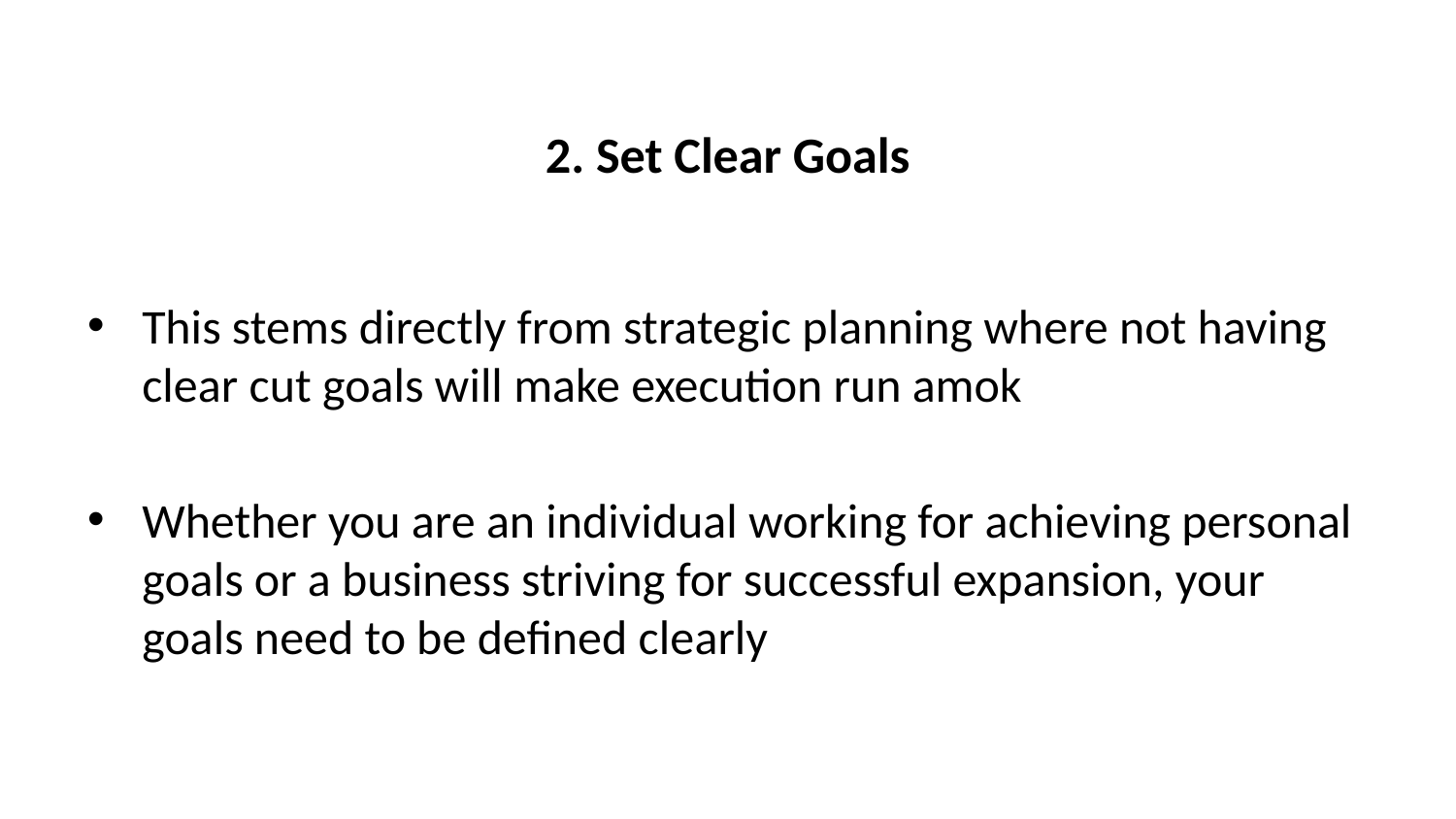

# 2. Set Clear Goals
This stems directly from strategic planning where not having clear cut goals will make execution run amok

Whether you are an individual working for achieving personal goals or a business striving for successful expansion, your goals need to be defined clearly